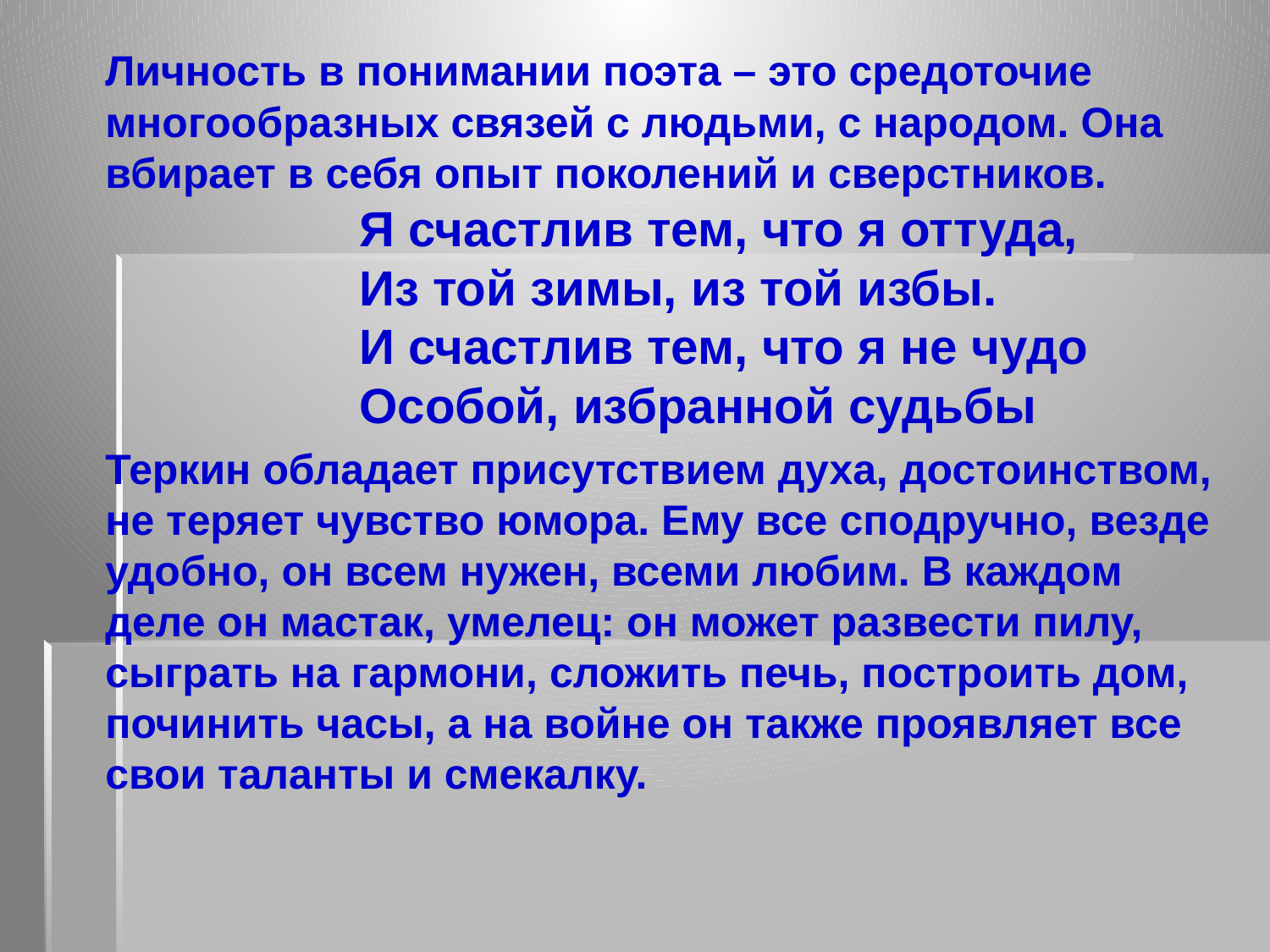

Личность в понимании поэта – это средоточие многообразных связей с людьми, с народом. Она вбирает в себя опыт поколений и сверстников.
			Я счастлив тем, что я оттуда,
			Из той зимы, из той избы.
			И счастлив тем, что я не чудо
			Особой, избранной судьбы
	Теркин обладает присутствием духа, достоинством, не теряет чувство юмора. Ему все сподручно, везде удобно, он всем нужен, всеми любим. В каждом деле он мастак, умелец: он может развести пилу, сыграть на гармони, сложить печь, построить дом, починить часы, а на войне он также проявляет все свои таланты и смекалку.